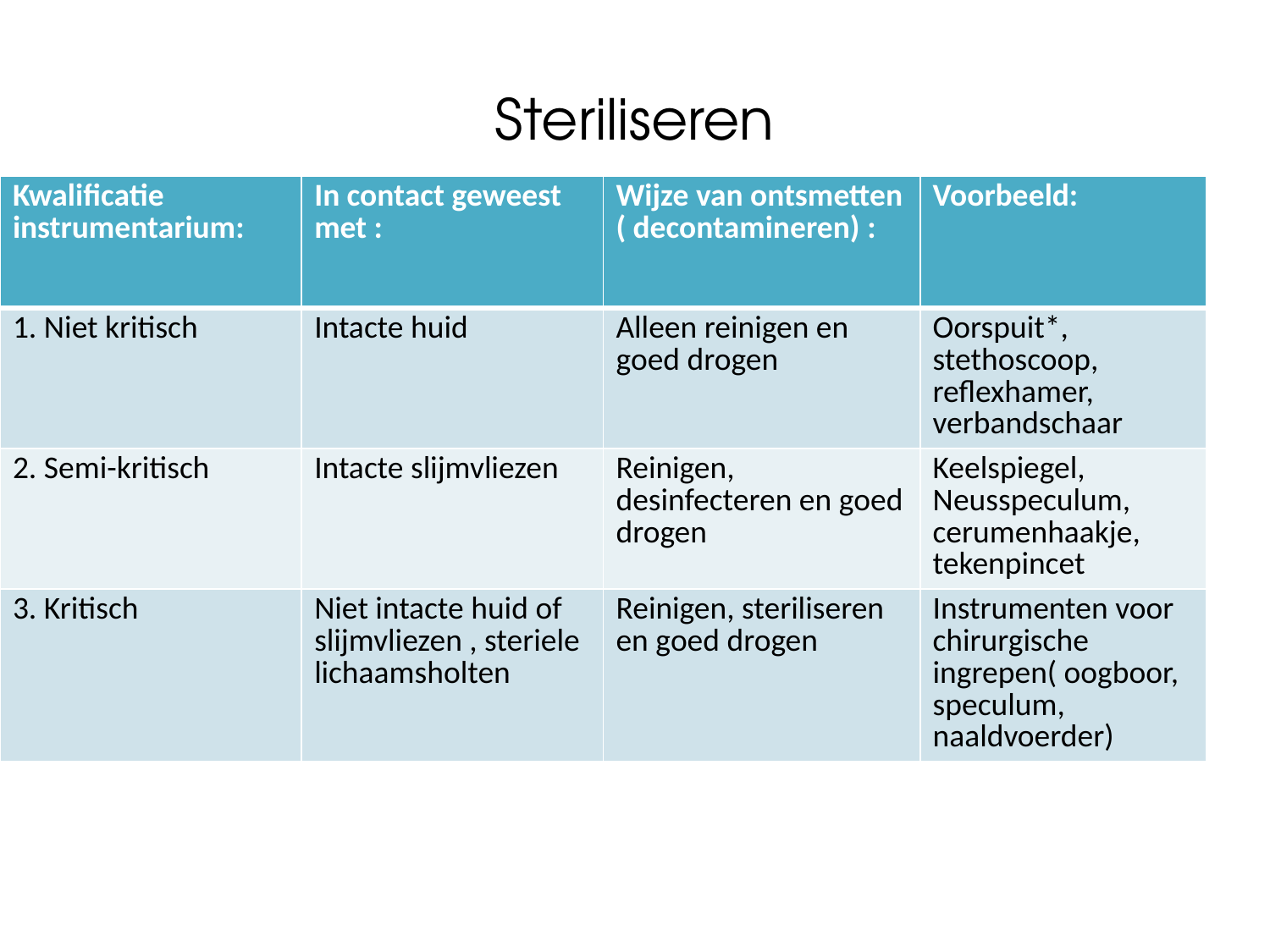

# Steriliseren
| Kwalificatie instrumentarium: | In contact geweest met : | Wijze van ontsmetten ( decontamineren) : | Voorbeeld: |
| --- | --- | --- | --- |
| 1. Niet kritisch | Intacte huid | Alleen reinigen en goed drogen | Oorspuit\*, stethoscoop, reflexhamer, verbandschaar |
| 2. Semi-kritisch | Intacte slijmvliezen | Reinigen, desinfecteren en goed drogen | Keelspiegel, Neusspeculum, cerumenhaakje, tekenpincet |
| 3. Kritisch | Niet intacte huid of slijmvliezen , steriele lichaamsholten | Reinigen, steriliseren en goed drogen | Instrumenten voor chirurgische ingrepen( oogboor, speculum, naaldvoerder) |